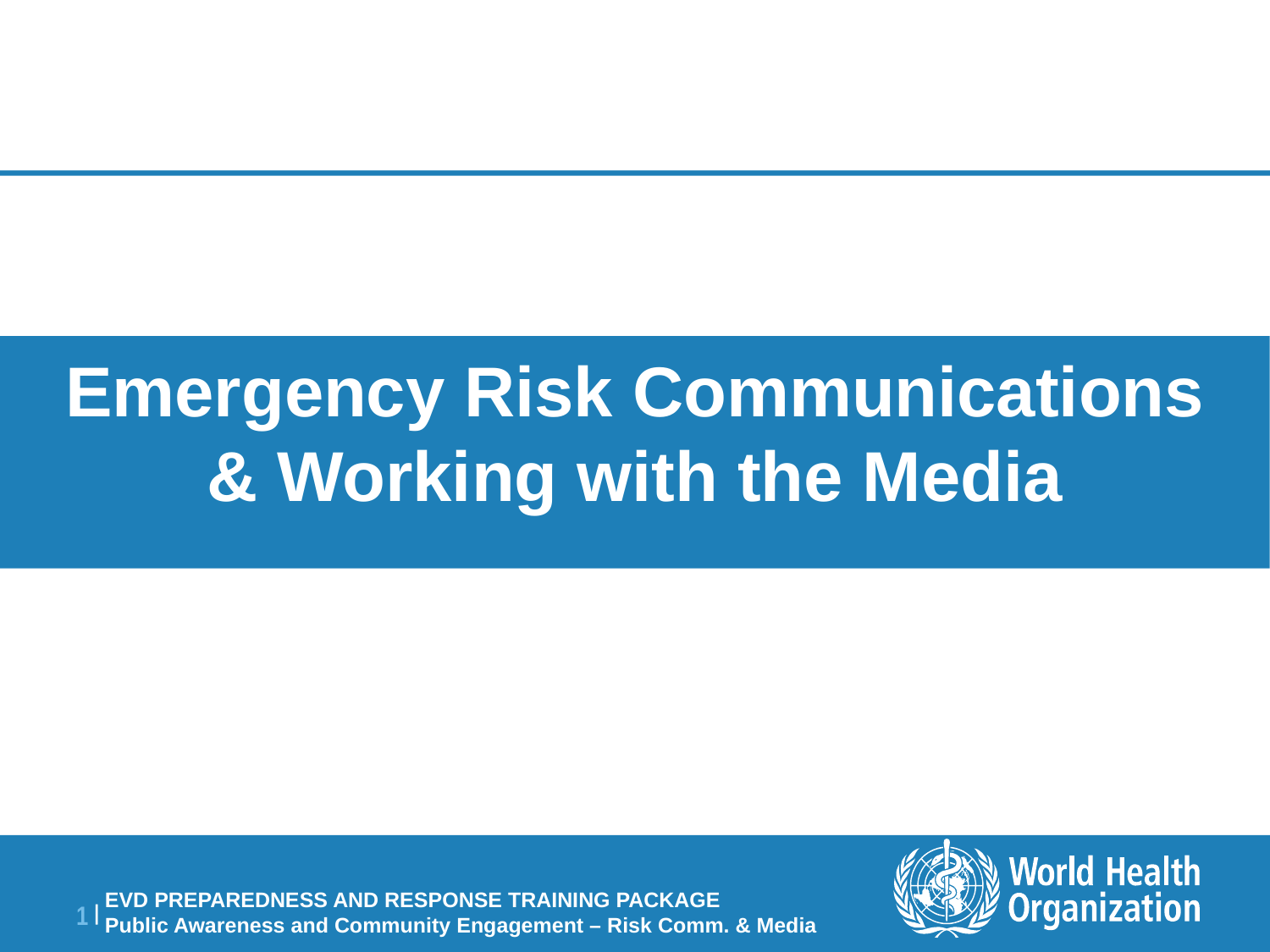

Emergency Risk Communications
& Working with the Media

EVD PREPAREDNESS AND RESPONSE TRAINING PACKAGE
Public Awareness and Community Engagement – Risk Comm. & Media